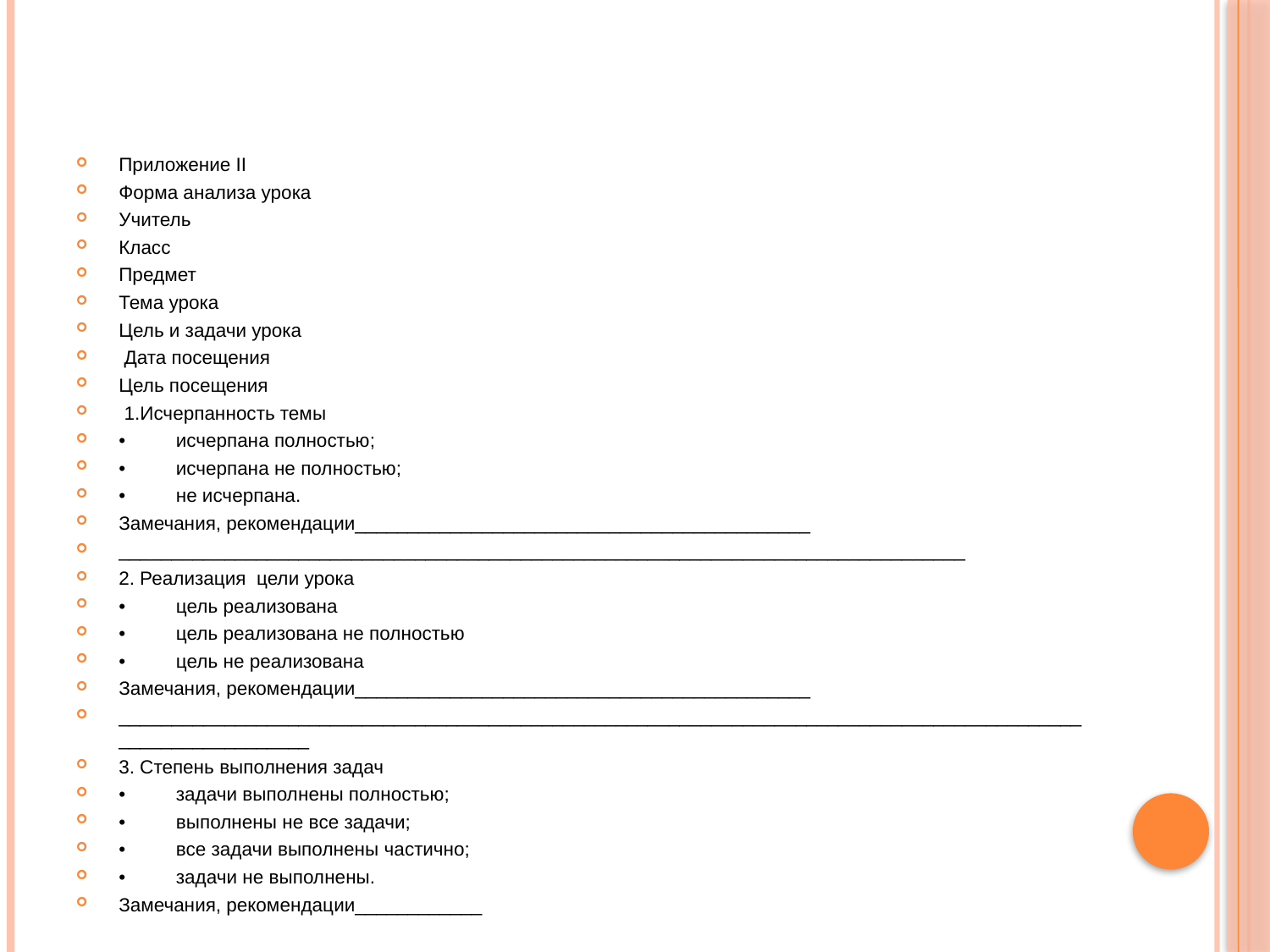

#
Приложение II
Форма анализа урока
Учитель
Класс
Предмет
Тема урока
Цель и задачи урока
 Дата посещения
Цель посещения
 1.Исчерпанность темы
•	исчерпана полностью;
•	исчерпана не полностью;
•	не исчерпана.
Замечания, рекомендации___________________________________________
________________________________________________________________________________
2. Реализация  цели урока
•	цель реализована
•	цель реализована не полностью
•	цель не реализована
Замечания, рекомендации___________________________________________
_____________________________________________________________________________________________________________
3. Степень выполнения задач
•	задачи выполнены полностью;
•	выполнены не все задачи;
•	все задачи выполнены частично;
•	задачи не выполнены.
Замечания, рекомендации____________